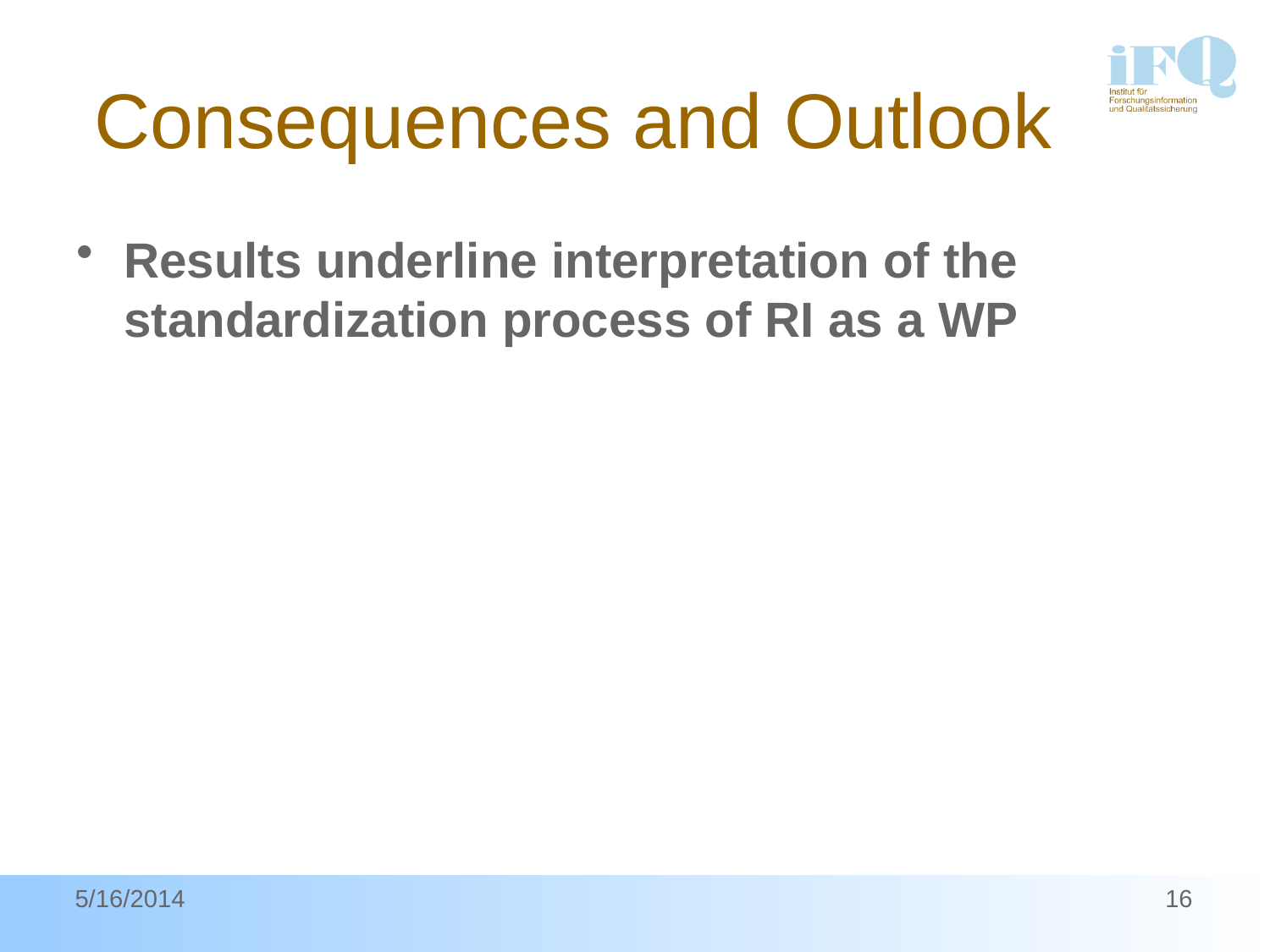

# Consequences and Outlook
Results underline interpretation of the standardization process of RI as a WP

5/16/2014
16